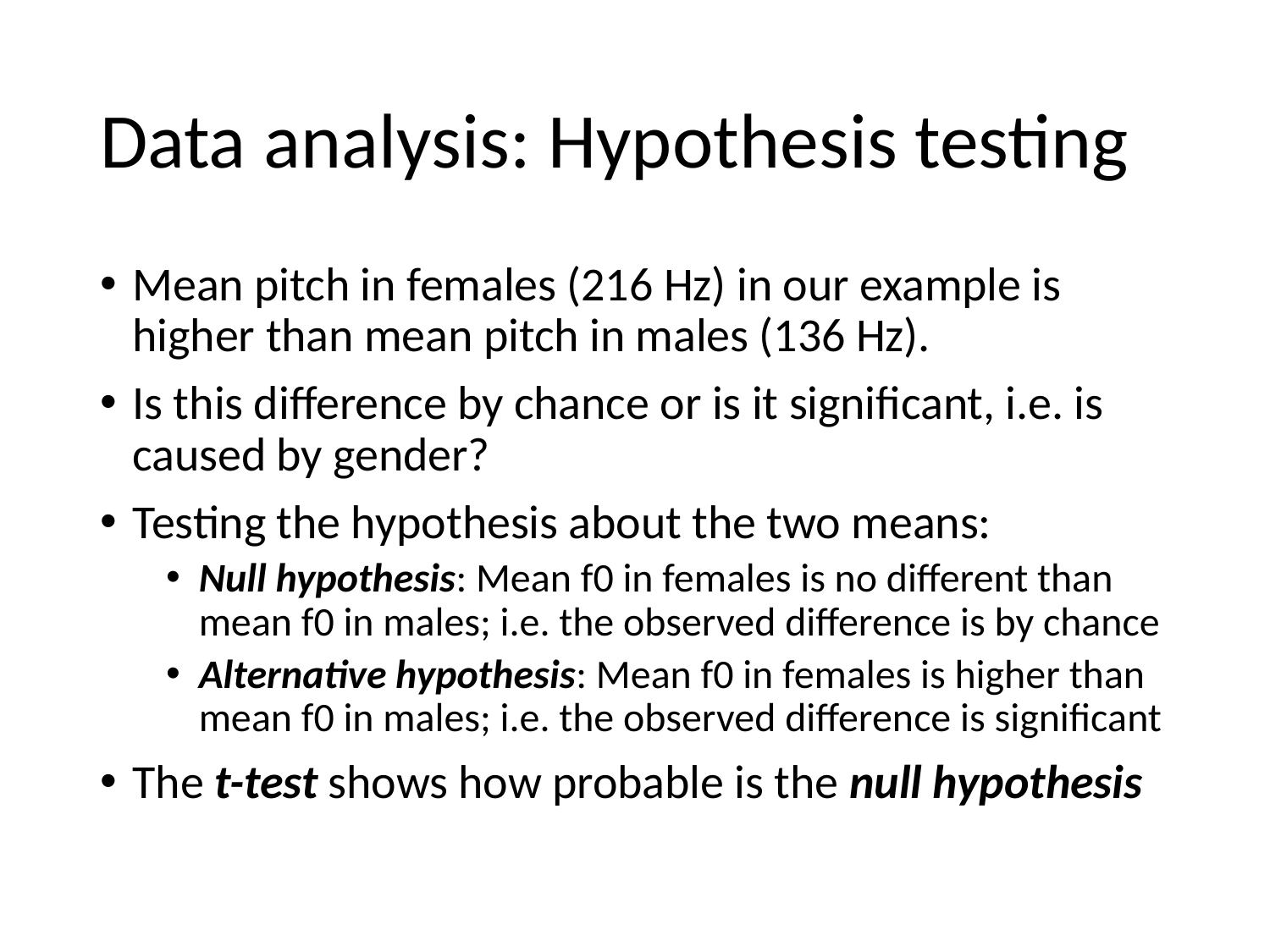

# Data analysis: Hypothesis testing
Mean pitch in females (216 Hz) in our example is higher than mean pitch in males (136 Hz).
Is this difference by chance or is it significant, i.e. is caused by gender?
Testing the hypothesis about the two means:
Null hypothesis: Mean f0 in females is no different than mean f0 in males; i.e. the observed difference is by chance
Alternative hypothesis: Mean f0 in females is higher than mean f0 in males; i.e. the observed difference is significant
The t-test shows how probable is the null hypothesis